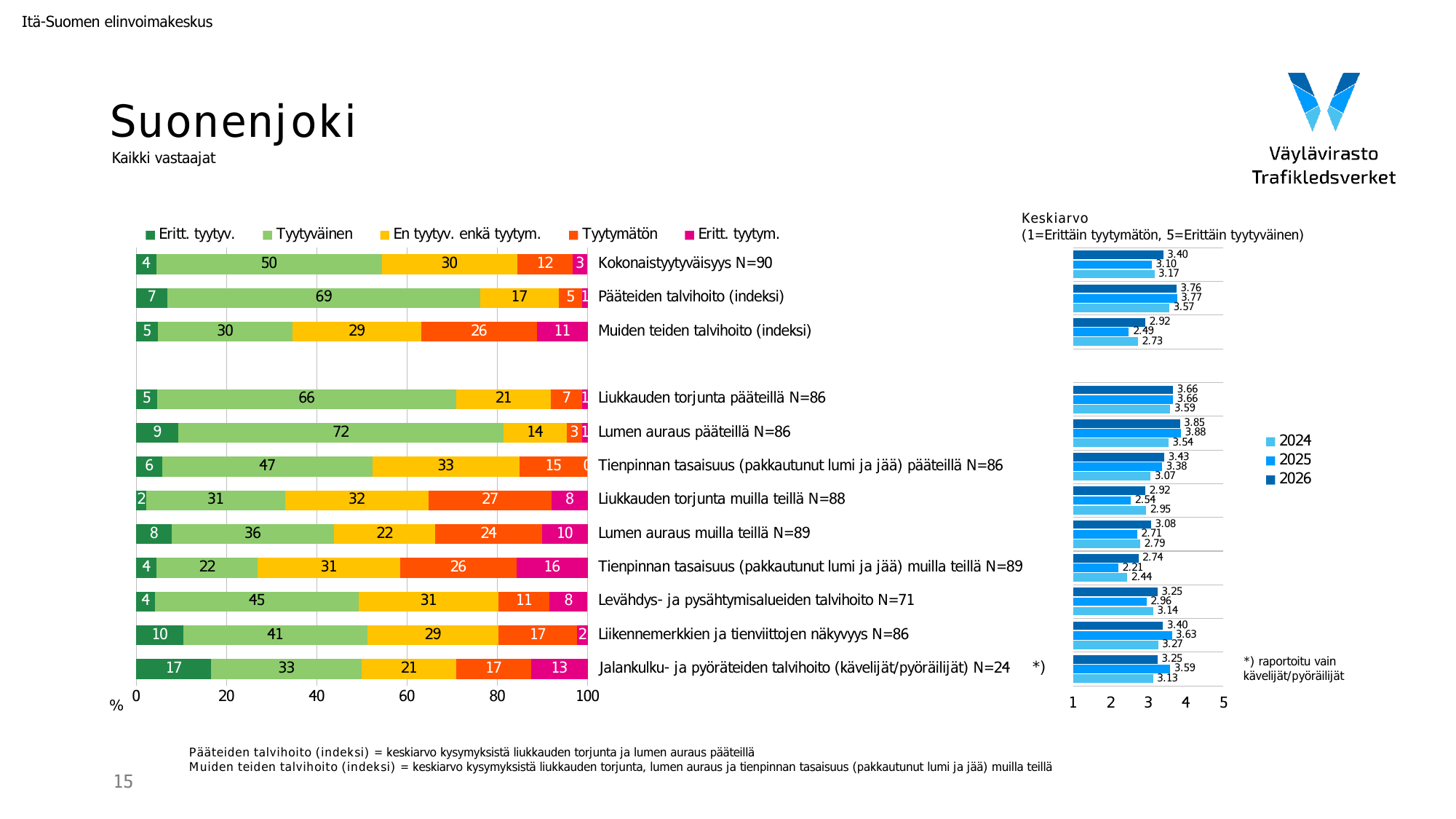

Itä-Suomen elinvoimakeskus
# Suonenjoki
Kaikki vastaajat
Keskiarvo
(1=Erittäin tyytymätön, 5=Erittäin tyytyväinen)

### Chart

| Category | Eritt. tyytyv. | Tyytyväinen | En tyytyv. enkä tyytym. | Tyytymätön | Eritt. tyytym. |
|---|---|---|---|---|---|
| Kokonaistyytyväisyys N=90 | 4.444444444444445 | 50.0 | 30.0 | 12.222222222222221 | 3.3333333333333335 |
| Pääteiden talvihoito (indeksi) | 6.976744186046512 | 69.1860465116279 | 17.441860465116278 | 5.232558139534884 | 1.1627906976744187 |
| Muiden teiden talvihoito (indeksi) | 4.887218045112782 | 29.69924812030075 | 28.571428571428573 | 25.56390977443609 | 11.278195488721805 |
|  | None | None | None | None | None |
| Liukkauden torjunta pääteillä N=86 | 4.651162790697675 | 66.27906976744185 | 20.930232558139537 | 6.976744186046512 | 1.1627906976744187 |
| Lumen auraus pääteillä N=86 | 9.30232558139535 | 72.09302325581395 | 13.953488372093023 | 3.488372093023256 | 1.1627906976744187 |
| Tienpinnan tasaisuus (pakkautunut lumi ja jää) pääteillä N=86 | 5.813953488372093 | 46.51162790697674 | 32.55813953488372 | 15.11627906976744 | 0.0 |
| Liukkauden torjunta muilla teillä N=88 | 2.272727272727273 | 30.681818181818183 | 31.818181818181817 | 27.27272727272727 | 7.954545454545454 |
| Lumen auraus muilla teillä N=89 | 7.865168539325842 | 35.95505617977528 | 22.47191011235955 | 23.595505617977526 | 10.112359550561797 |
| Tienpinnan tasaisuus (pakkautunut lumi ja jää) muilla teillä N=89 | 4.49438202247191 | 22.47191011235955 | 31.46067415730337 | 25.842696629213485 | 15.730337078651685 |
| Levähdys- ja pysähtymisalueiden talvihoito N=71 | 4.225352112676056 | 45.07042253521127 | 30.985915492957744 | 11.267605633802818 | 8.450704225352112 |
| Liikennemerkkien ja tienviittojen näkyvyys N=86 | 10.465116279069768 | 40.69767441860465 | 29.069767441860467 | 17.441860465116278 | 2.3255813953488373 |
| Jalankulku- ja pyöräteiden talvihoito (kävelijät/pyöräilijät) N=24 | 16.666666666666664 | 33.33333333333333 | 20.833333333333336 | 16.666666666666664 | 12.5 |

### Chart

| Category | 2026 | 2025 | 2024 |
|---|---|---|---|
*) raportoitu vain
kävelijät/pyöräilijät
*)
%
Pääteiden talvihoito (indeksi) = keskiarvo kysymyksistä liukkauden torjunta ja lumen auraus pääteillä
Muiden teiden talvihoito (indeksi) = keskiarvo kysymyksistä liukkauden torjunta, lumen auraus ja tienpinnan tasaisuus (pakkautunut lumi ja jää) muilla teillä

15